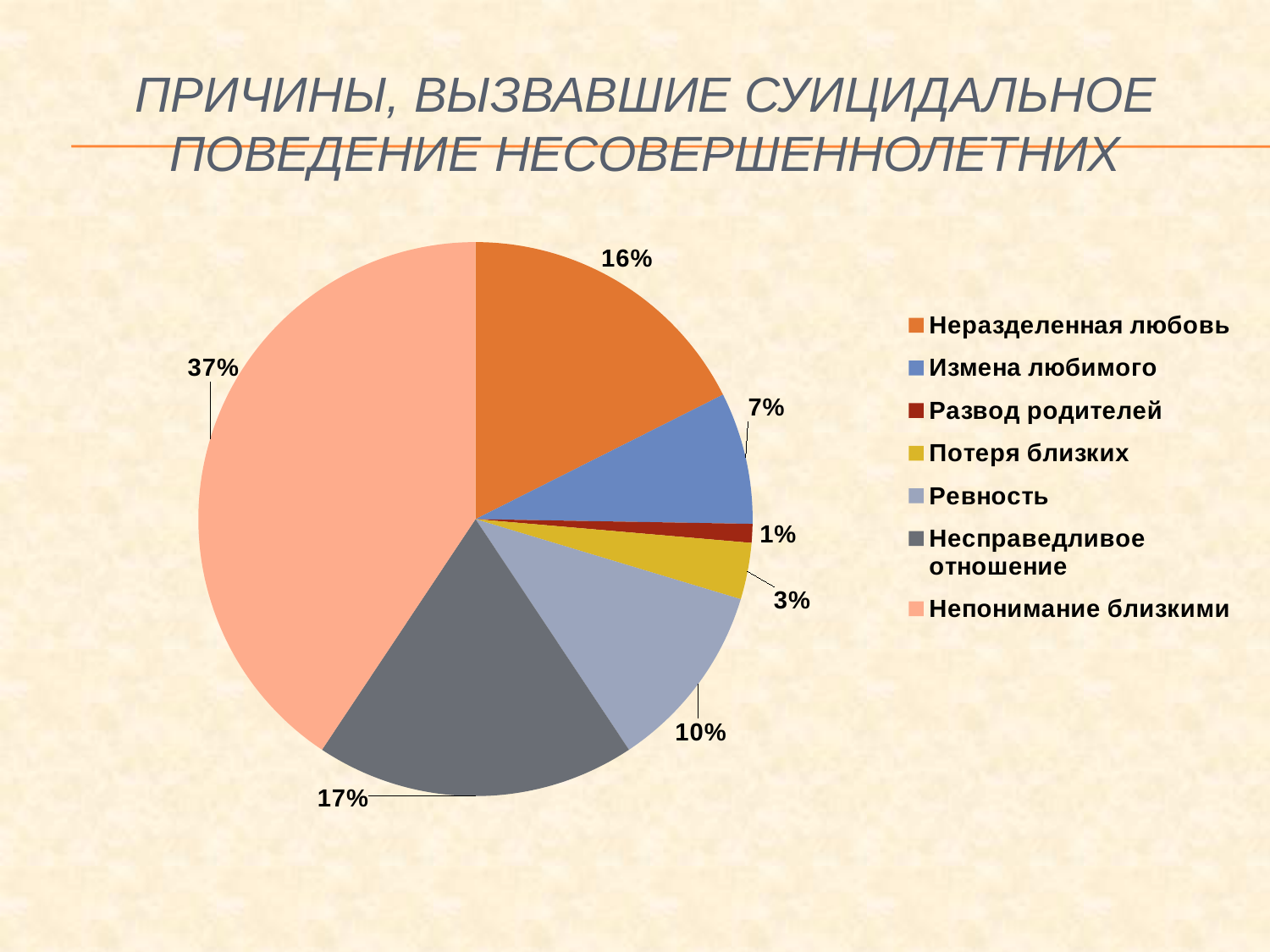

# Причины, вызвавшие суицидальное поведение несовершеннолетних

### Chart

| Category |  |
|---|---|
| Неразделенная любовь | 0.16 |
| Измена любимого | 0.07000000000000002 |
| Развод родителей | 0.010000000000000005 |
| Потеря близких | 0.030000000000000002 |
| Ревность | 0.1 |
| Несправедливое отношение  | 0.17 |
| Непонимание близкими | 0.3700000000000004 |